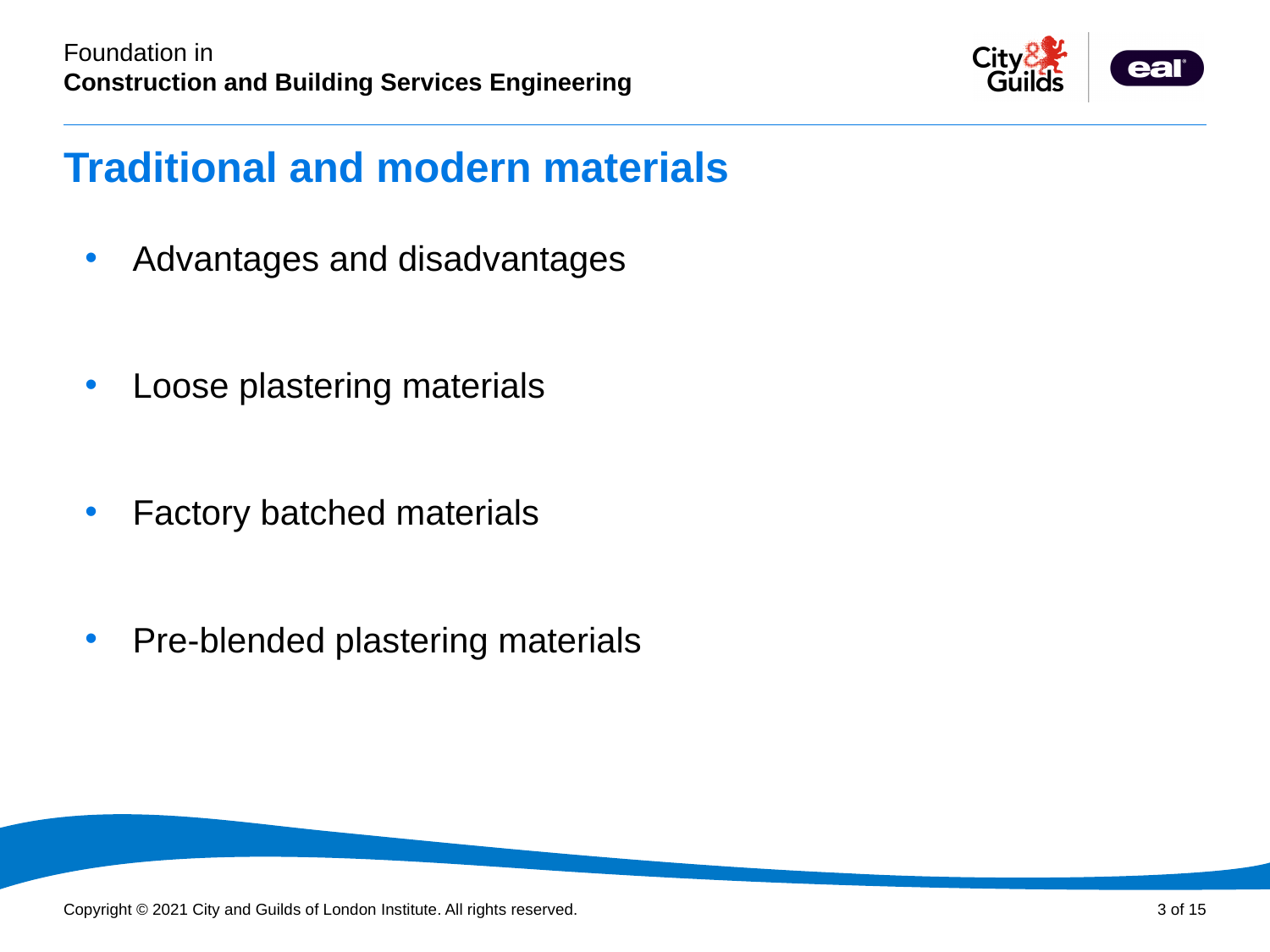

# Traditional and modern materials
Advantages and disadvantages

Loose plastering materials

Factory batched materials

Pre-blended plastering materials